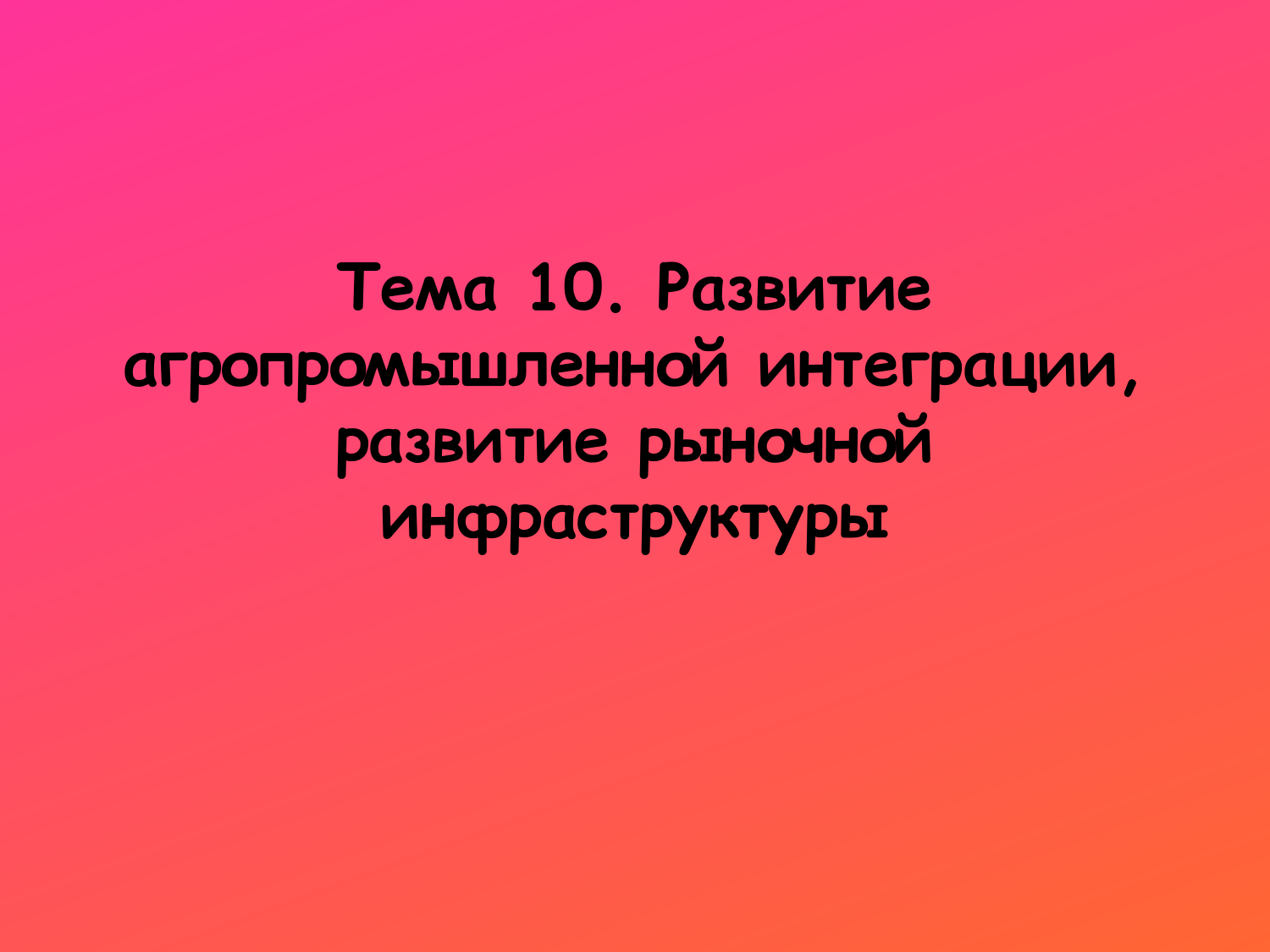

# Тема 10. Развитие агропромышленной интеграции, развитие рыночной инфраструктуры